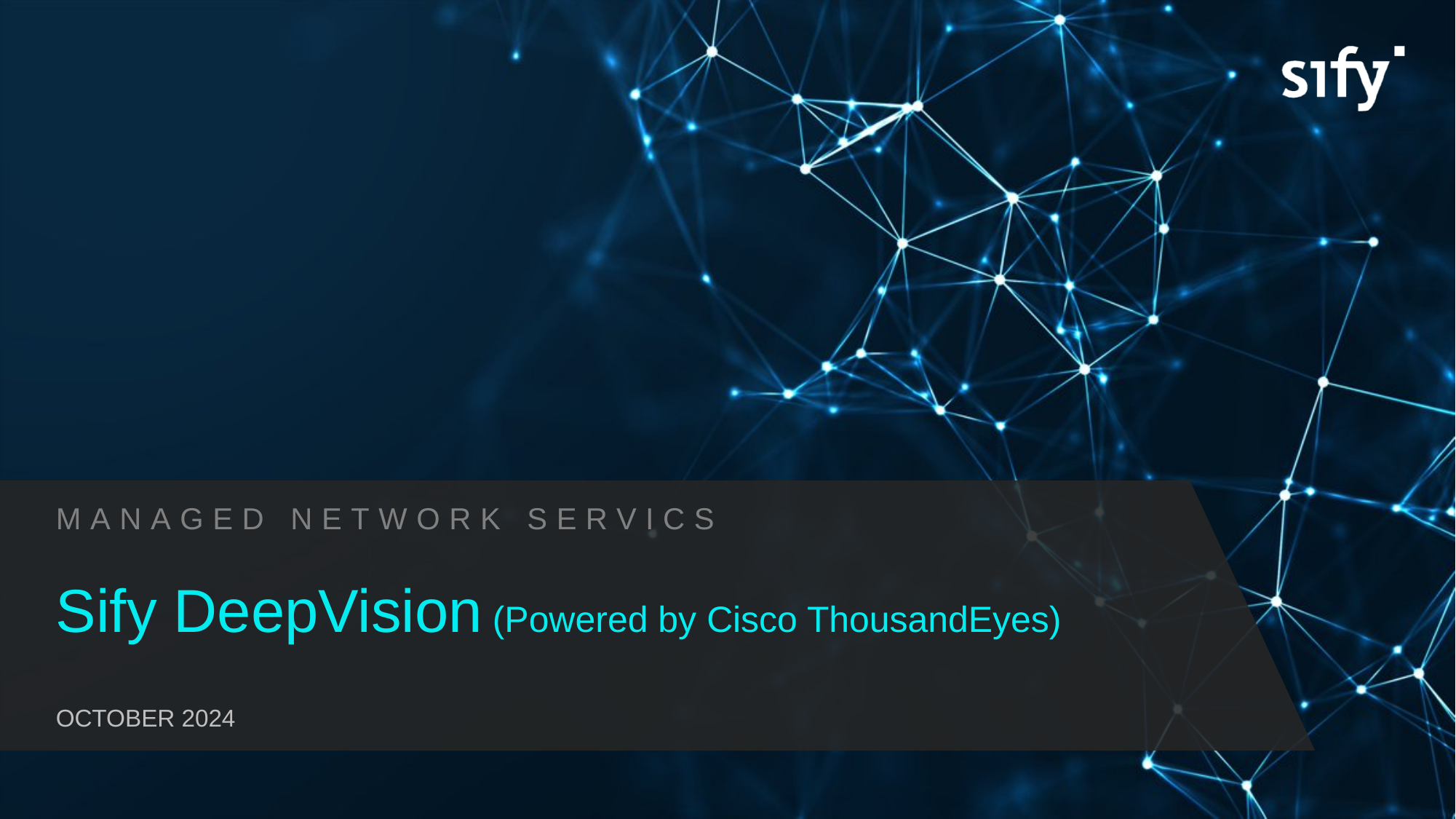

MANAGED Network SERVICS

Sify DeepVision (Powered by Cisco ThousandEyes)

October 2024